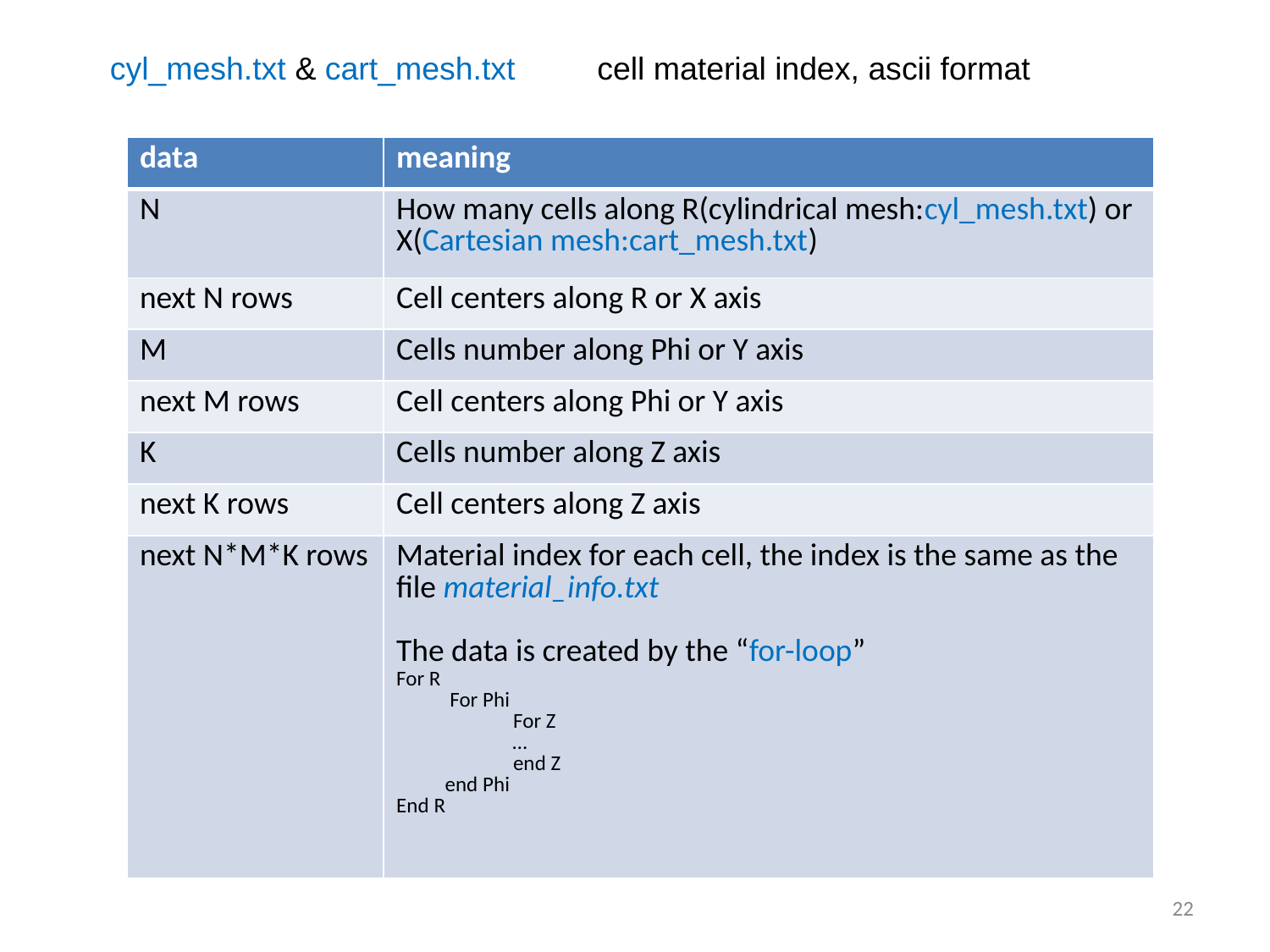

cyl_mesh.txt & cart_mesh.txt
cell material index, ascii format
| data | meaning |
| --- | --- |
| N | How many cells along R(cylindrical mesh:cyl\_mesh.txt) or X(Cartesian mesh:cart\_mesh.txt) |
| next N rows | Cell centers along R or X axis |
| M | Cells number along Phi or Y axis |
| next M rows | Cell centers along Phi or Y axis |
| K | Cells number along Z axis |
| next K rows | Cell centers along Z axis |
| next N\*M\*K rows | Material index for each cell, the index is the same as the file material\_info.txt The data is created by the “for-loop” For R For Phi For Z … end Z end Phi End R |
22